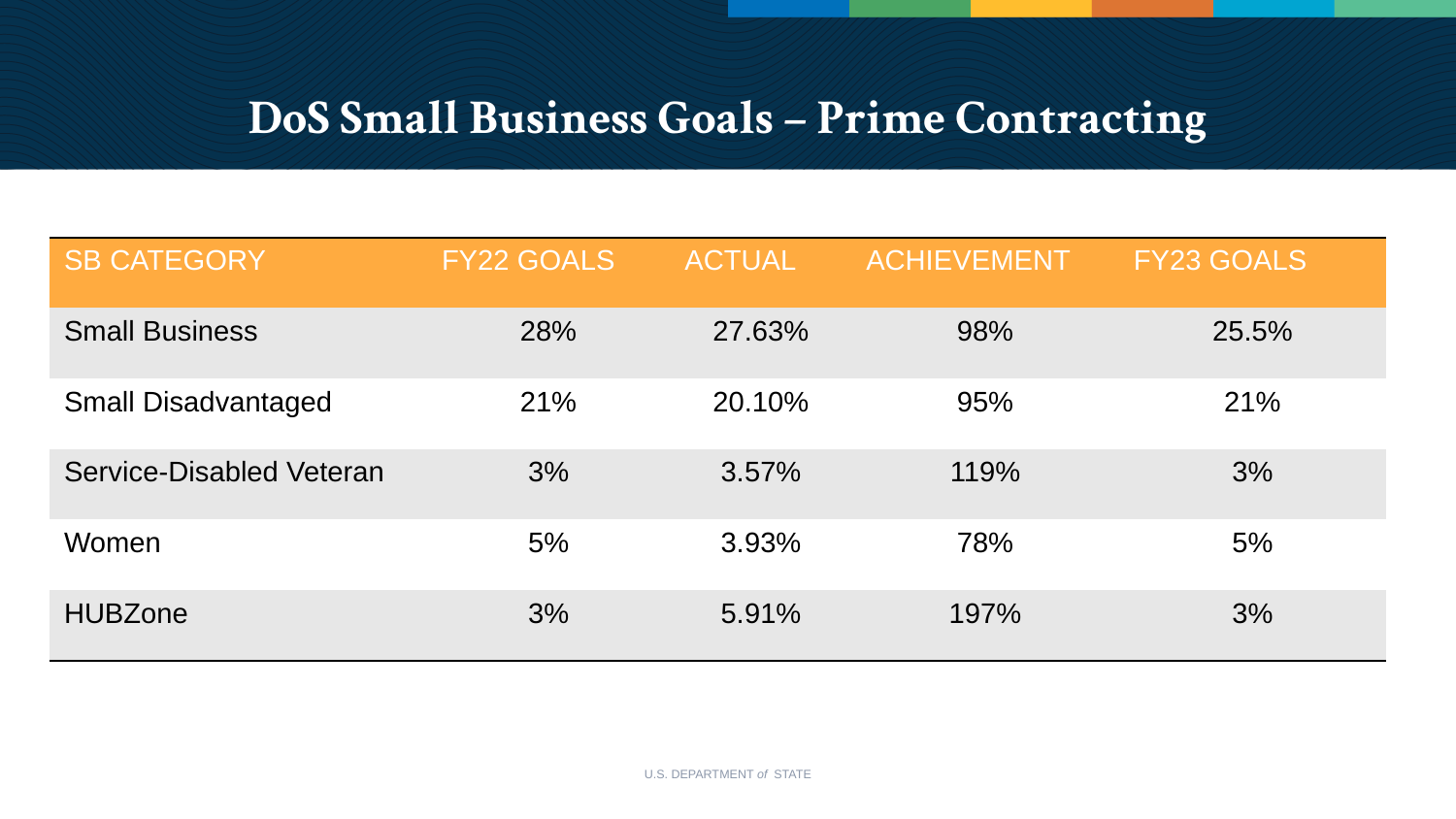

# DoS Small Business Goals – Prime Contracting
| SB CATEGORY | FY22 GOALS | ACTUAL | ACHIEVEMENT | FY23 GOALS |
| --- | --- | --- | --- | --- |
| Small Business | 28% | 27.63% | 98% | 25.5% |
| Small Disadvantaged | 21% | 20.10% | 95% | 21% |
| Service-Disabled Veteran | 3% | 3.57% | 119% | 3% |
| Women | 5% | 3.93% | 78% | 5% |
| HUBZone | 3% | 5.91% | 197% | 3% |